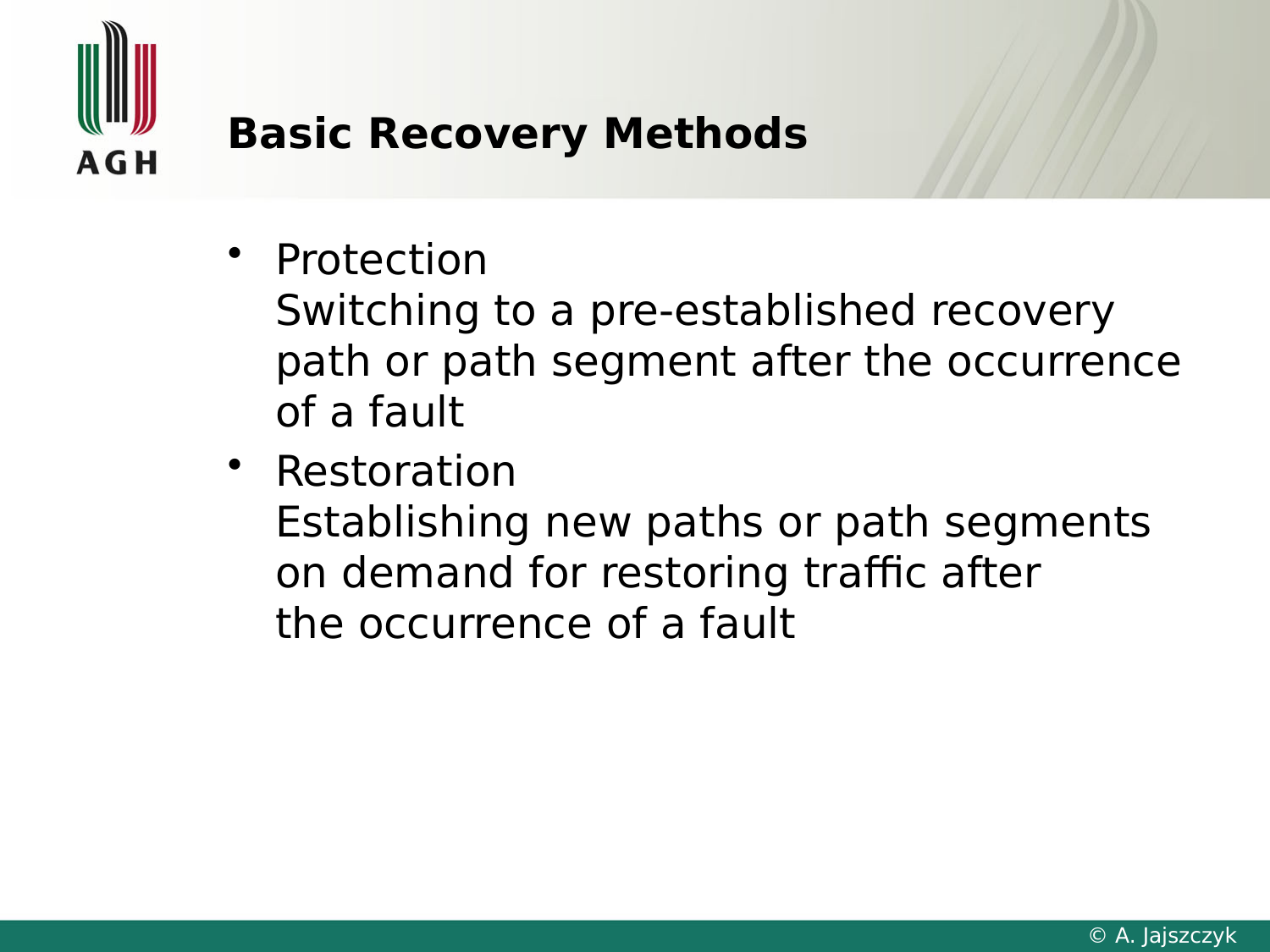

# Basic Recovery Methods
Protection
Switching to a pre-established recovery path or path segment after the occurrence of a fault
Restoration
Establishing new paths or path segments on demand for restoring traffic after
the occurrence of a fault